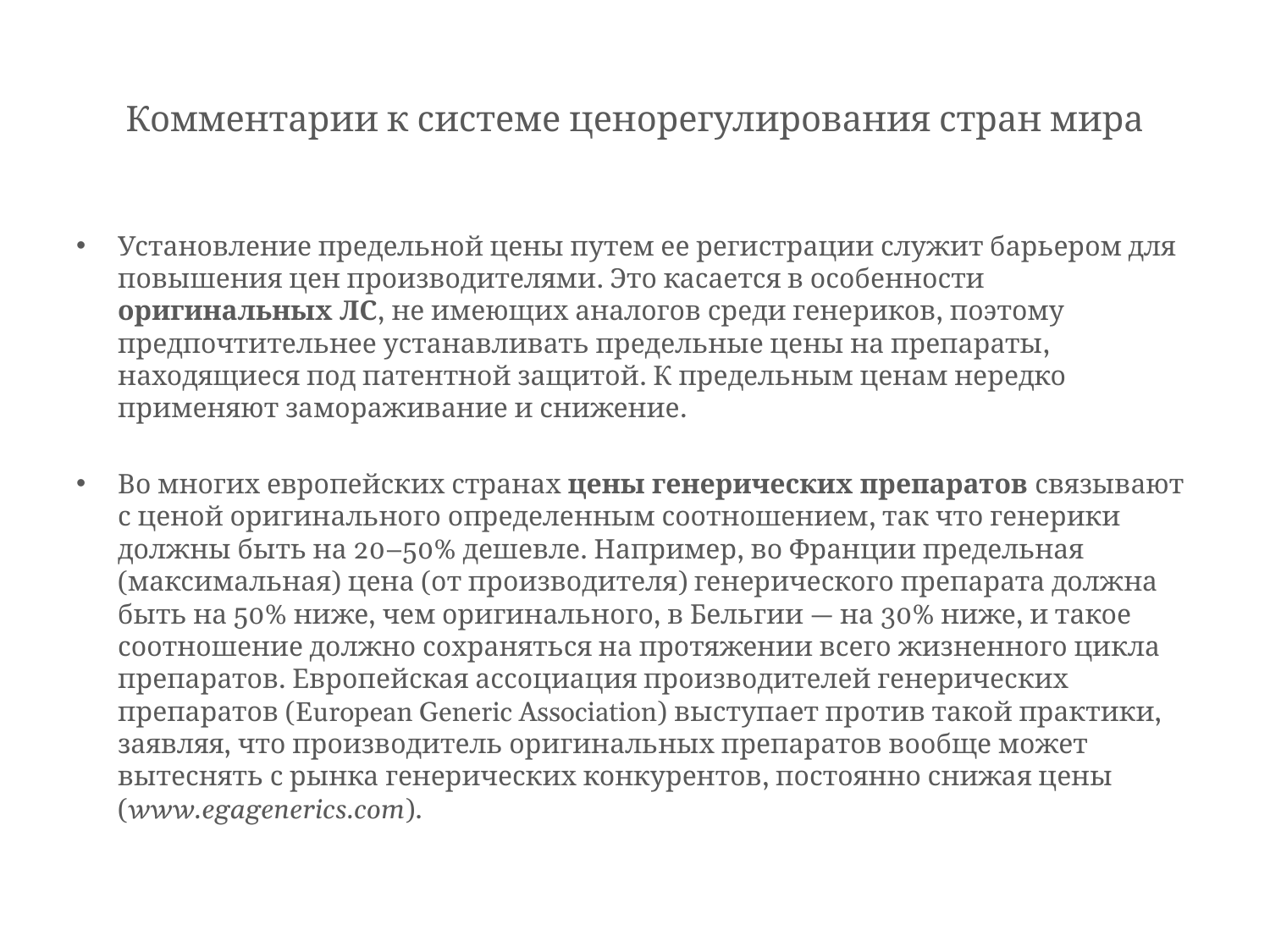

# Комментарии к системе ценорегулирования стран мира
Установление предельной цены путем ее регистрации служит барьером для повышения цен производителями. Это касается в особенности оригинальных ЛС, не имеющих аналогов среди генериков, поэтому предпочтительнее устанавливать предельные цены на препараты, находящиеся под патентной защитой. К предельным ценам нередко применяют замораживание и снижение.

Во многих европейских странах цены генерических препаратов связывают с ценой оригинального определенным соотношением, так что генерики должны быть на 20–50% дешевле. Например, во Франции предельная (максимальная) цена (от производителя) генерического препарата должна быть на 50% ниже, чем оригинального, в Бельгии — на 30% ниже, и такое соотношение должно сохраняться на протяжении всего жизненного цикла препаратов. Европейская ассоциация производителей генерических препаратов (European Generic Association) выступает против такой практики, заявляя, что производитель оригинальных препаратов вообще может вытеснять с рынка генерических конкурентов, постоянно снижая цены (www.egagenerics.com).